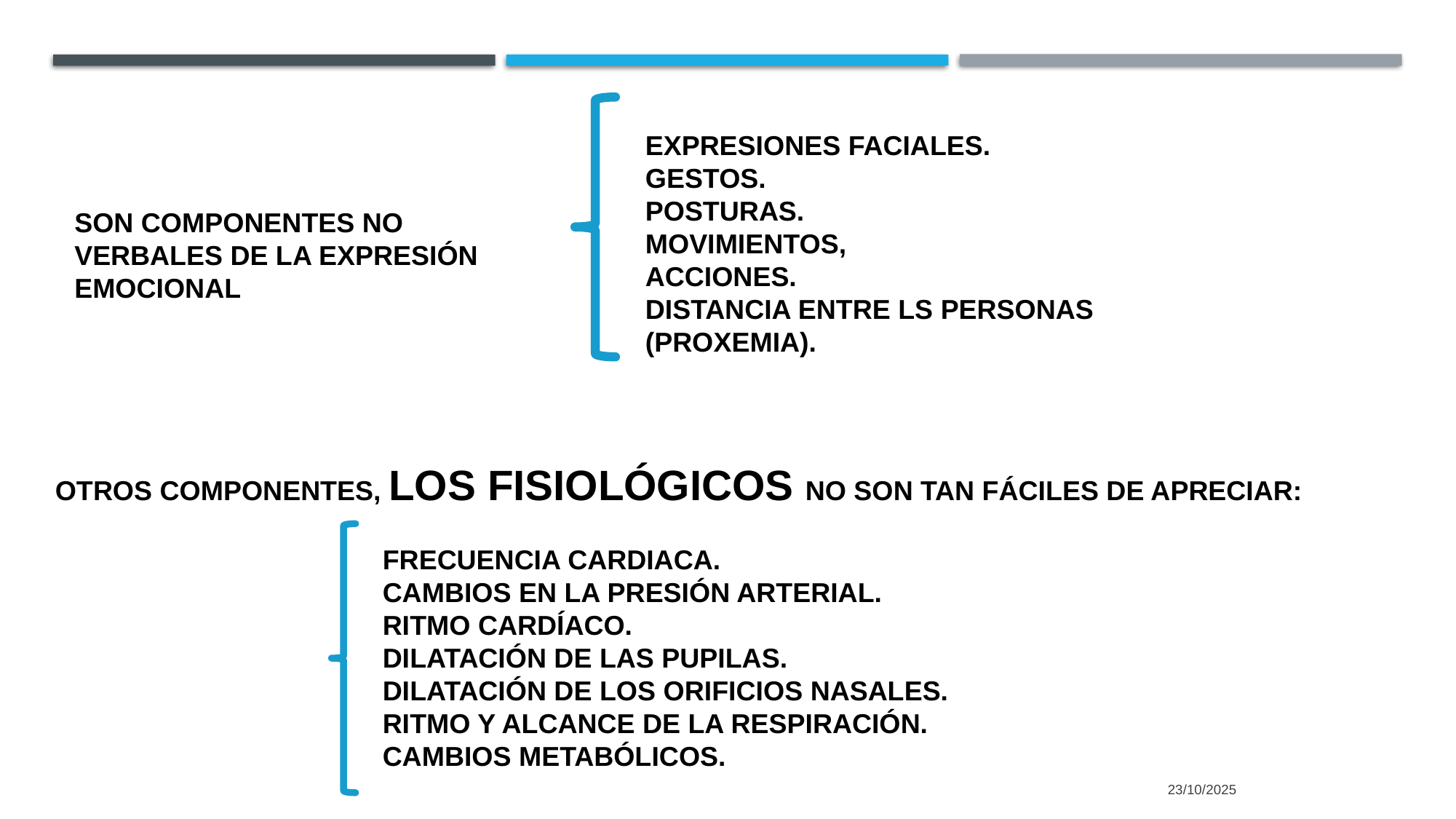

EXPRESIONES FACIALES.
GESTOS.
POSTURAS.
MOVIMIENTOS,
ACCIONES.
DISTANCIA ENTRE LS PERSONAS (PROXEMIA).
SON COMPONENTES NO VERBALES DE LA EXPRESIÓN EMOCIONAL
OTROS COMPONENTES, LOS FISIOLÓGICOS NO SON TAN FÁCILES DE APRECIAR:

			FRECUENCIA CARDIACA.
			CAMBIOS EN LA PRESIÓN ARTERIAL.
RITMO CARDÍACO.
DILATACIÓN DE LAS PUPILAS.
DILATACIÓN DE LOS ORIFICIOS NASALES.
RITMO Y ALCANCE DE LA RESPIRACIÓN.
CAMBIOS METABÓLICOS.

23/10/2025